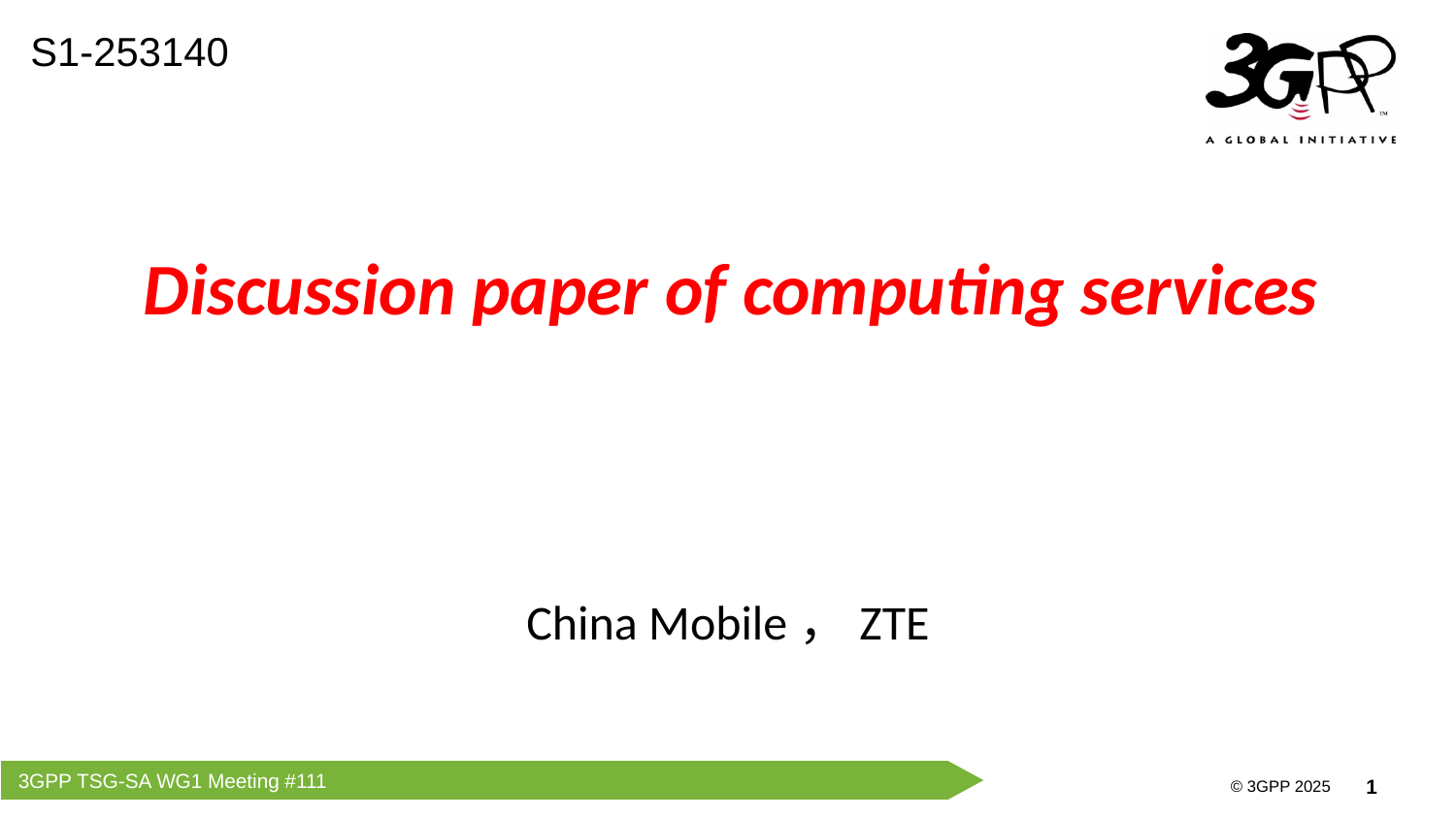

S1-253140
Discussion paper of computing services
China Mobile，ZTE

3GPP TSG-SA WG1 Meeting #111

© 3GPP 2025